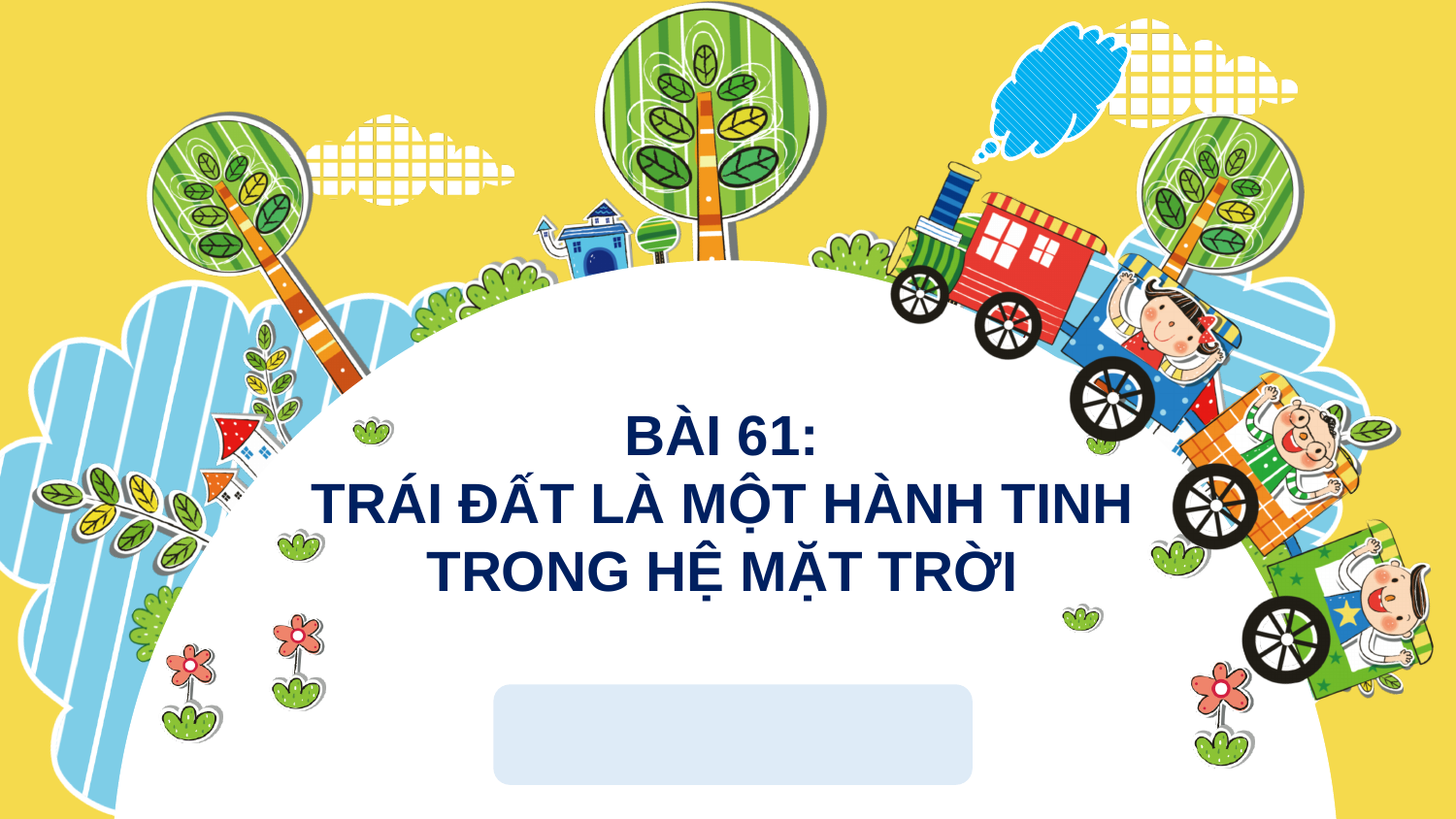

BÀI 61:
TRÁI ĐẤT LÀ MỘT HÀNH TINH TRONG HỆ MẶT TRỜI